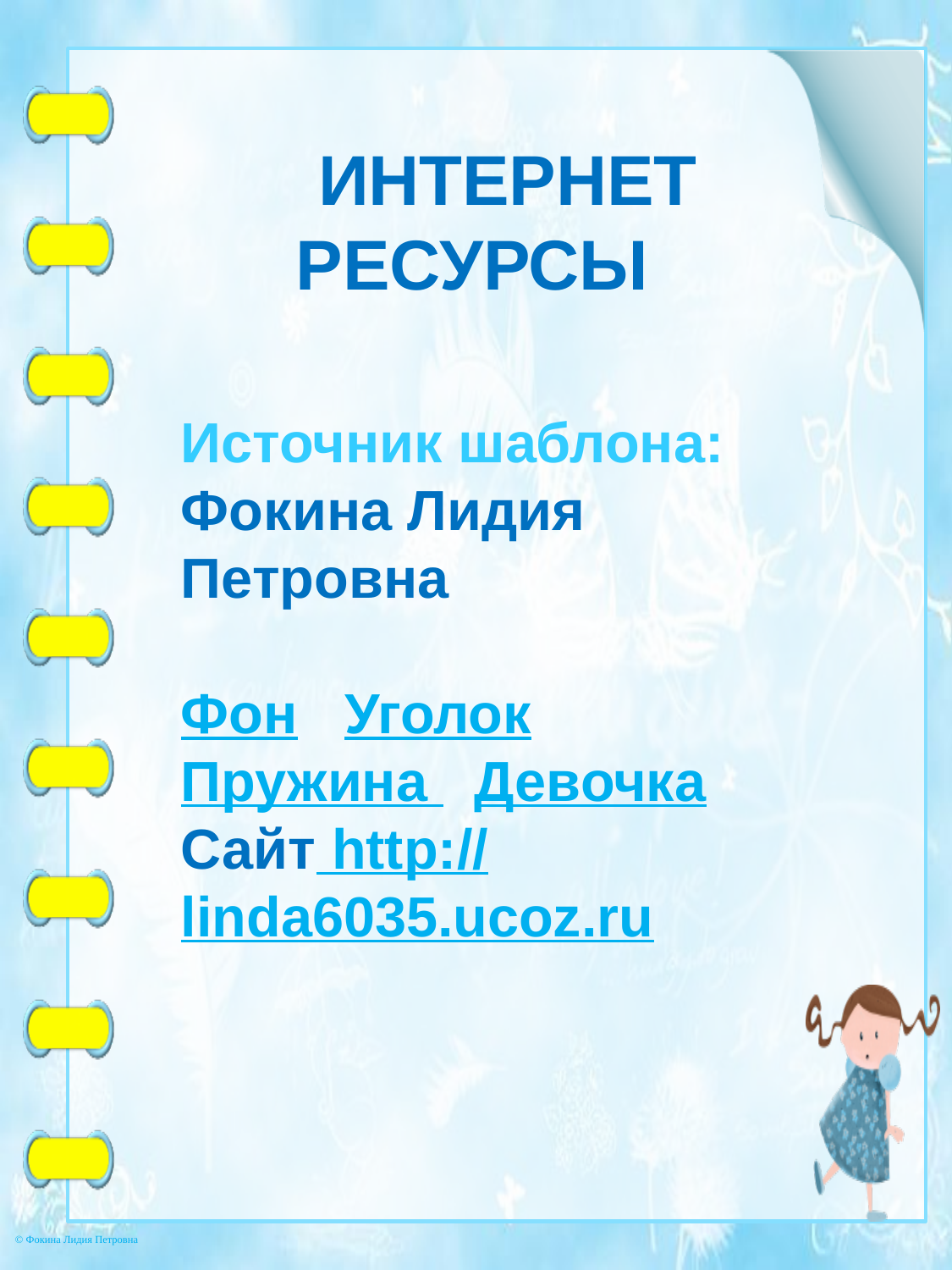

ИНТЕРНЕТ РЕСУРСЫ

Источник шаблона:
Фокина Лидия Петровна

Фон   Уголок   Пружина   Девочка
Сайт http://linda6035.ucoz.ru